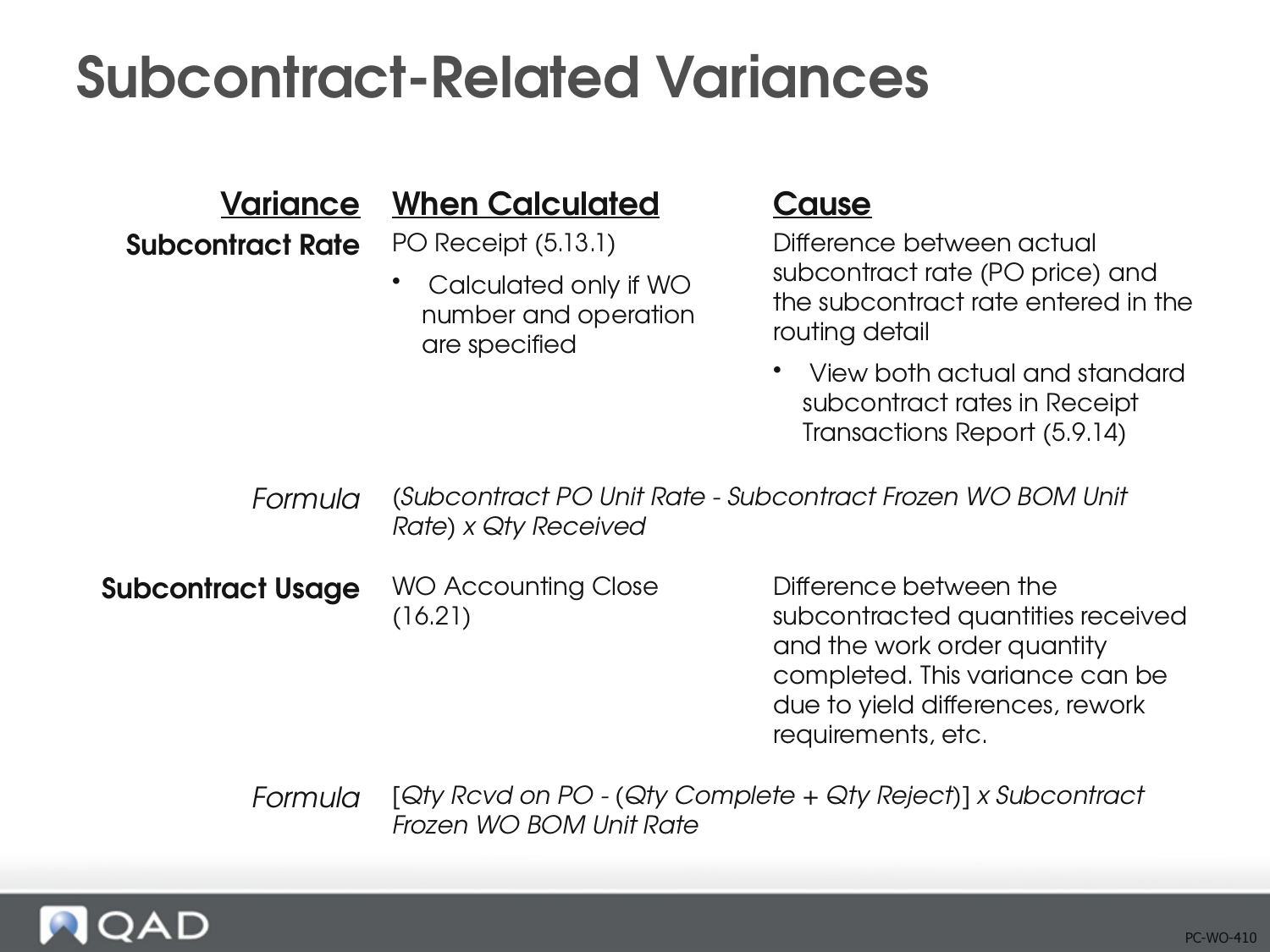

# Subcontract-Related Variances
Variance
When Calculated
Cause
Subcontract Rate
PO Receipt (5.13.1)
 Calculated only if WO number and operation are specified
Difference between actual subcontract rate (PO price) and the subcontract rate entered in the routing detail
 View both actual and standard subcontract rates in Receipt Transactions Report (5.9.14)
Formula
(Subcontract PO Unit Rate - Subcontract Frozen WO BOM Unit Rate) x Qty Received
Subcontract Usage
WO Accounting Close (16.21)
Difference between the subcontracted quantities received and the work order quantity completed. This variance can be due to yield differences, rework requirements, etc.
Formula
[Qty Rcvd on PO - (Qty Complete + Qty Reject)] x Subcontract Frozen WO BOM Unit Rate
PC-WO-410